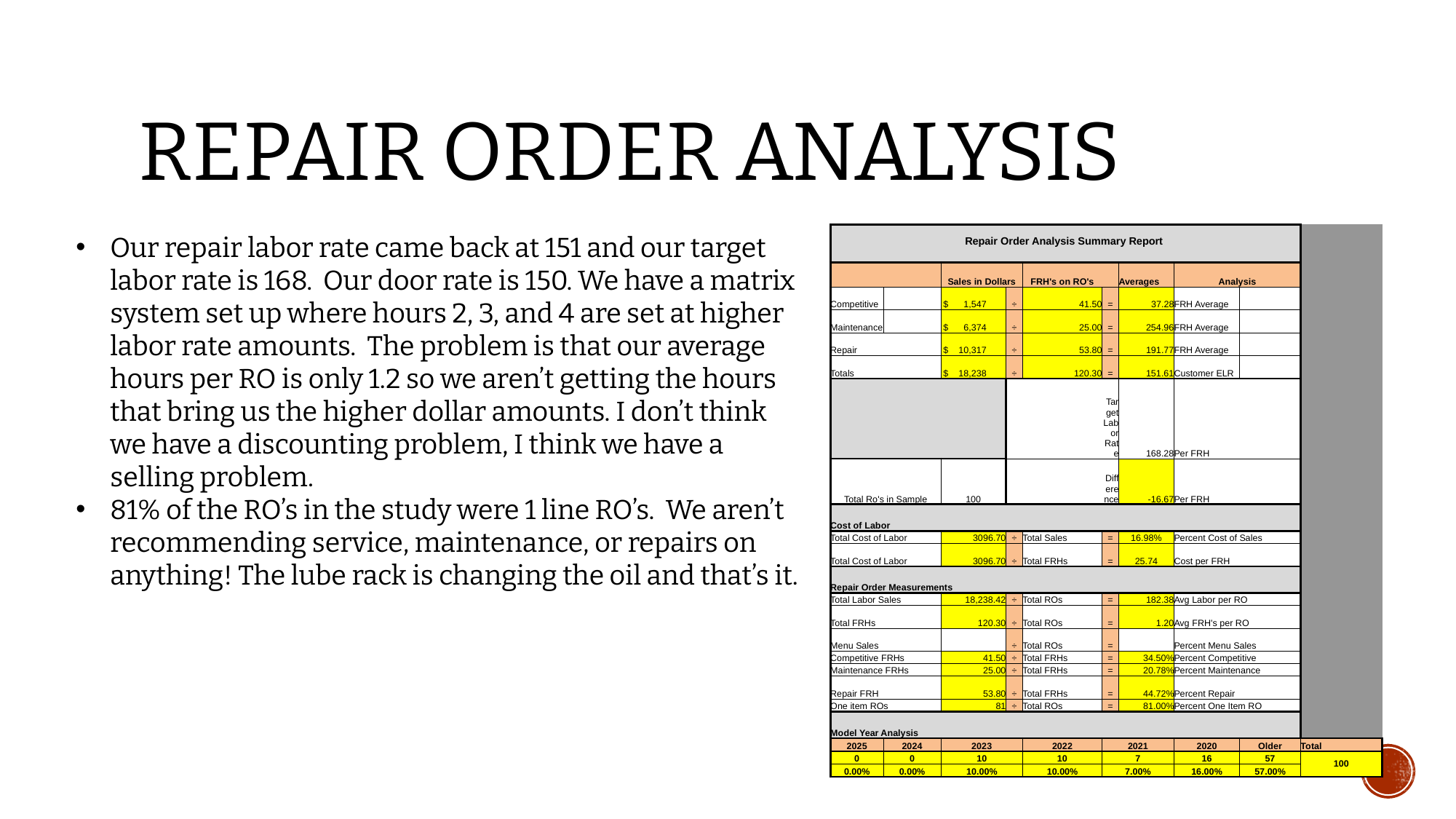

# Repair order analysis
Our repair labor rate came back at 151 and our target labor rate is 168.  Our door rate is 150. We have a matrix system set up where hours 2, 3, and 4 are set at higher labor rate amounts.  The problem is that our average hours per RO is only 1.2 so we aren’t getting the hours that bring us the higher dollar amounts. I don’t think we have a discounting problem, I think we have a selling problem.
81% of the RO’s in the study were 1 line RO’s.  We aren’t recommending service, maintenance, or repairs on anything! The lube rack is changing the oil and that’s it.
| Repair Order Analysis Summary Report |  |  |  |  |  |  |  |  |  |
| --- | --- | --- | --- | --- | --- | --- | --- | --- | --- |
|  |  |  |  |  |  |  |  |  |  |
|  |  | Sales in Dollars |  | FRH's on RO's |  |  |  |  |  |
|  |  |  |  |  |  | Averages | Analysis |  |  |
| Competitive |  | $ 1,547 | ÷ | 41.50 | = | 37.28 | FRH Average |  |  |
| Maintenance |  | $ 6,374 | ÷ | 25.00 | = | 254.96 | FRH Average |  |  |
| Repair |  | $ 10,317 | ÷ | 53.80 | = | 191.77 | FRH Average |  |  |
| Totals |  | $ 18,238 | ÷ | 120.30 | = | 151.61 | Customer ELR |  |  |
|  |  |  |  |  | Target Labor Rate | 168.28 | Per FRH |  |  |
| Total Ro's in Sample |  | 100 |  |  | Difference | -16.67 | Per FRH |  |  |
|  |  |  |  |  |  |  |  |  |  |
| Cost of Labor |  |  |  |  |  |  |  |  |  |
| Total Cost of Labor |  | 3096.70 | ÷ | Total Sales | = | 16.98% | Percent Cost of Sales |  |  |
| Total Cost of Labor |  | 3096.70 | ÷ | Total FRHs | = | 25.74 | Cost per FRH |  |  |
|  |  |  |  |  |  |  |  |  |  |
| Repair Order Measurements |  |  |  |  |  |  |  |  |  |
| Total Labor Sales |  | 18,238.42 | ÷ | Total ROs | = | 182.38 | Avg Labor per RO |  |  |
| Total FRHs |  | 120.30 | ÷ | Total ROs | = | 1.20 | Avg FRH's per RO |  |  |
| Menu Sales |  |  | ÷ | Total ROs | = |  | Percent Menu Sales |  |  |
| Competitive FRHs |  | 41.50 | ÷ | Total FRHs | = | 34.50% | Percent Competitive |  |  |
| Maintenance FRHs |  | 25.00 | ÷ | Total FRHs | = | 20.78% | Percent Maintenance |  |  |
| Repair FRH |  | 53.80 | ÷ | Total FRHs | = | 44.72% | Percent Repair |  |  |
| One item ROs |  | 81 | ÷ | Total ROs | = | 81.00% | Percent One Item RO |  |  |
|  |  |  |  |  |  |  |  |  |  |
| Model Year Analysis |  |  |  |  |  |  |  |  |  |
| 2025 | 2024 | 2023 |  | 2022 | 2021 |  | 2020 | Older | Total |
| 0 | 0 | 10 |  | 10 | 7 |  | 16 | 57 | 100 |
| 0.00% | 0.00% | 10.00% |  | 10.00% | 7.00% |  | 16.00% | 57.00% |  |